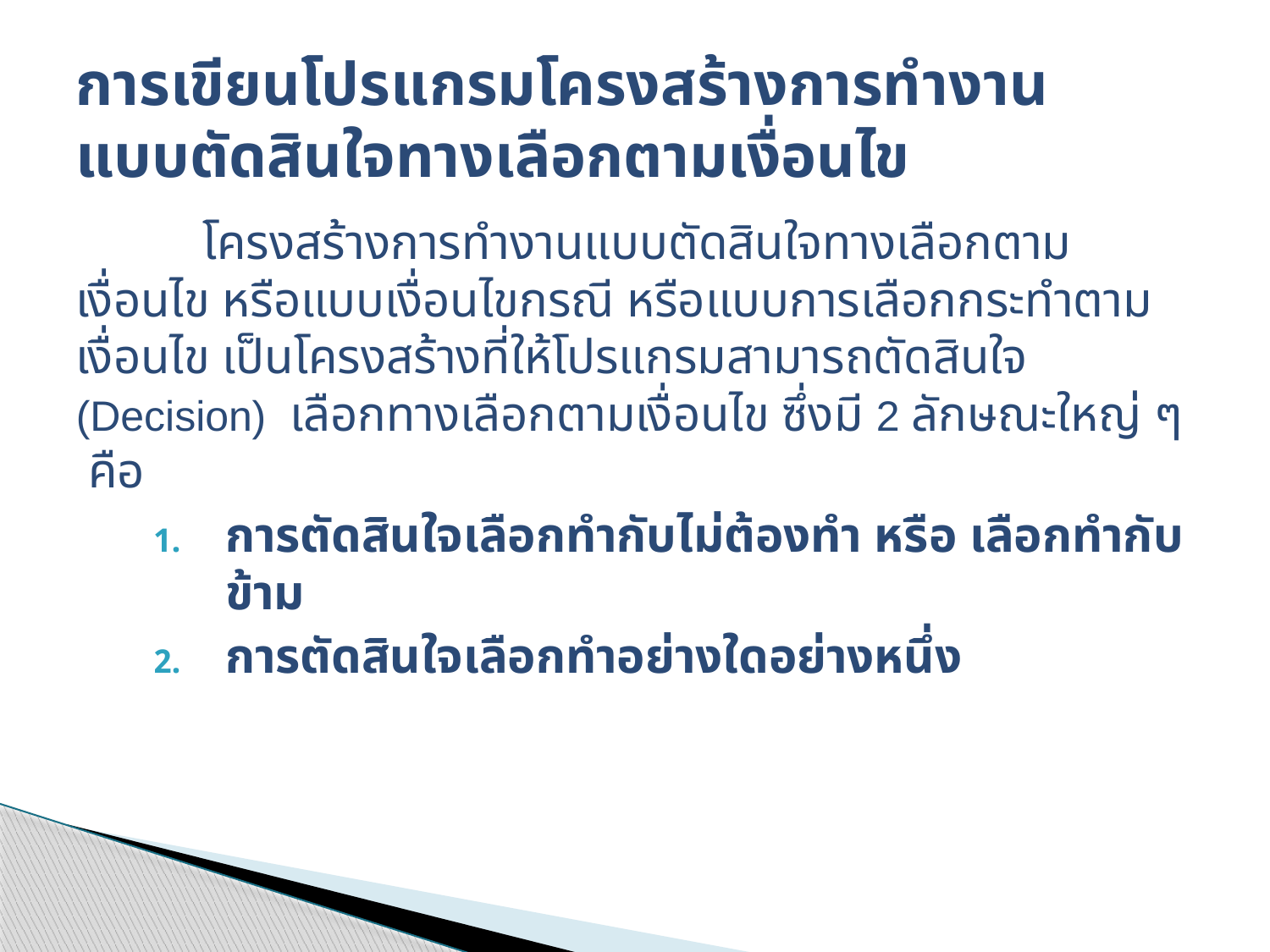

# การเขียนโปรแกรมโครงสร้างการทำงาน แบบตัดสินใจทางเลือกตามเงื่อนไข
	โครงสร้างการทำงานแบบตัดสินใจทางเลือกตามเงื่อนไข หรือแบบเงื่อนไขกรณี หรือแบบการเลือกกระทำตามเงื่อนไข เป็นโครงสร้างที่ให้โปรแกรมสามารถตัดสินใจ (Decision)  เลือกทางเลือกตามเงื่อนไข ซึ่งมี 2 ลักษณะใหญ่ ๆ  คือ
การตัดสินใจเลือกทำกับไม่ต้องทำ หรือ เลือกทำกับข้าม
การตัดสินใจเลือกทำอย่างใดอย่างหนึ่ง